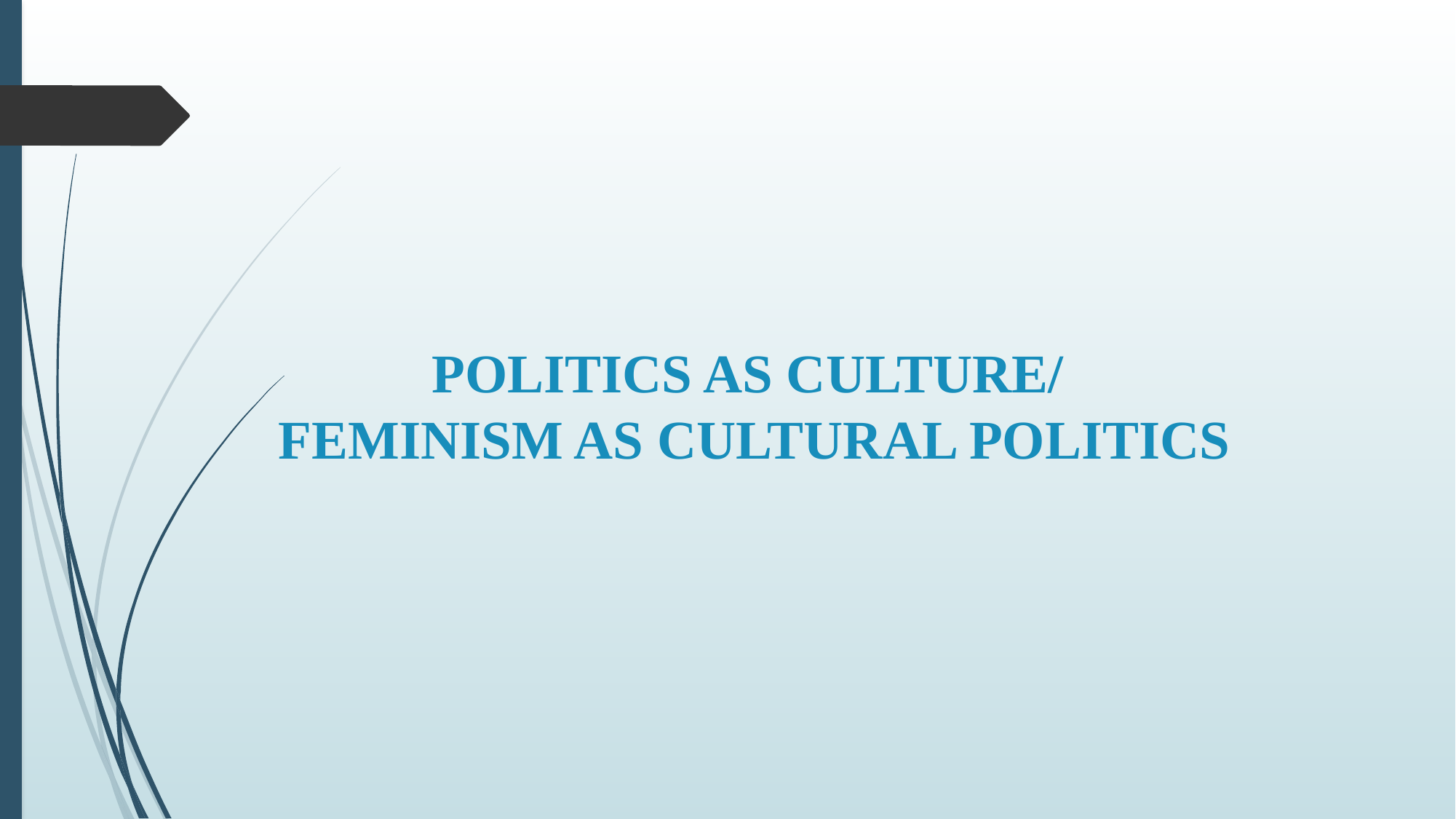

# POLITICS AS CULTURE/ FEMINISM AS CULTURAL POLITICS